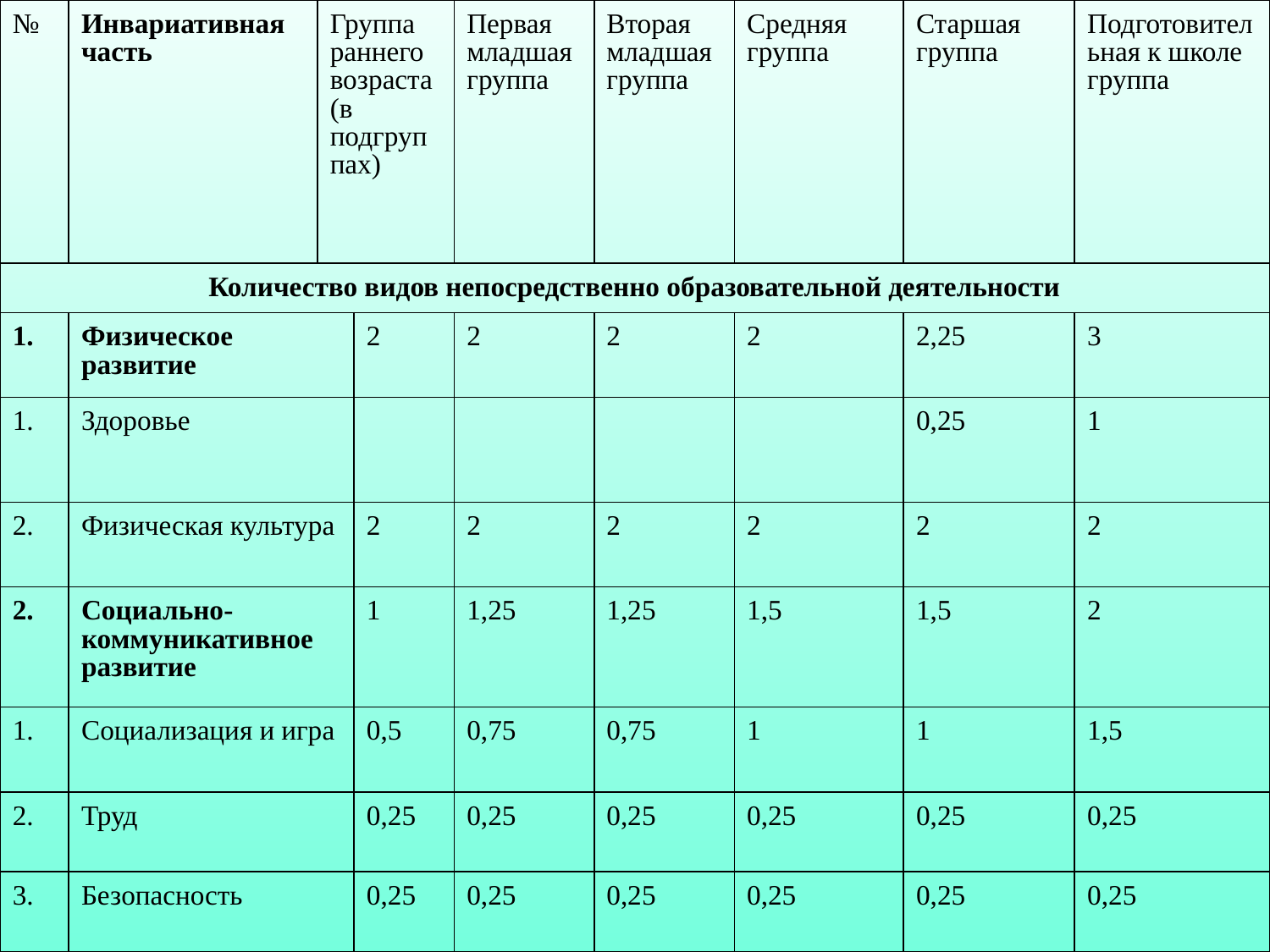

| № | Инвариативная часть | Группа раннего возраста (в подгруппах) |  | Первая младшая группа | Вторая младшая группа | Средняя группа | Старшая группа | Подготовительная к школе группа |
| --- | --- | --- | --- | --- | --- | --- | --- | --- |
| Количество видов непосредственно образовательной деятельности |  |  |  |  |  |  |  |  |
| 1. | Физическое развитие |  | 2 | 2 | 2 | 2 | 2,25 | 3 |
| 1. | Здоровье |  |  |  |  |  | 0,25 | 1 |
| 2. | Физическая культура |  | 2 | 2 | 2 | 2 | 2 | 2 |
| 2. | Социально-коммуникативное развитие |  | 1 | 1,25 | 1,25 | 1,5 | 1,5 | 2 |
| 1. | Социализация и игра |  | 0,5 | 0,75 | 0,75 | 1 | 1 | 1,5 |
| 2. | Труд |  | 0,25 | 0,25 | 0,25 | 0,25 | 0,25 | 0,25 |
| 3. | Безопасность |  | 0,25 | 0,25 | 0,25 | 0,25 | 0,25 | 0,25 |